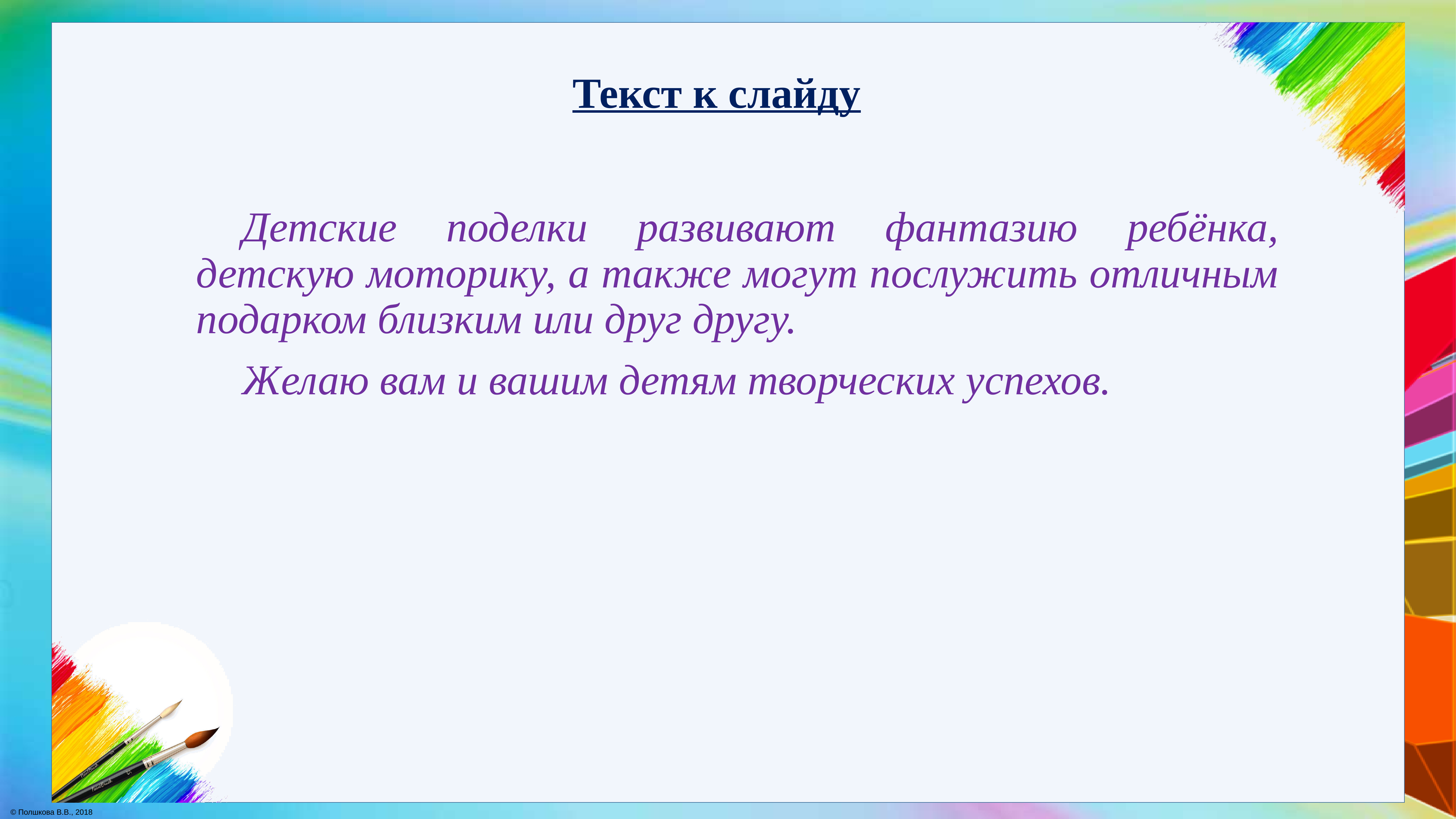

Текст к слайду
		Детские поделки развивают фантазию ребёнка, детскую моторику, а также могут послужить отличным подарком близким или друг другу.
		Желаю вам и вашим детям творческих успехов.